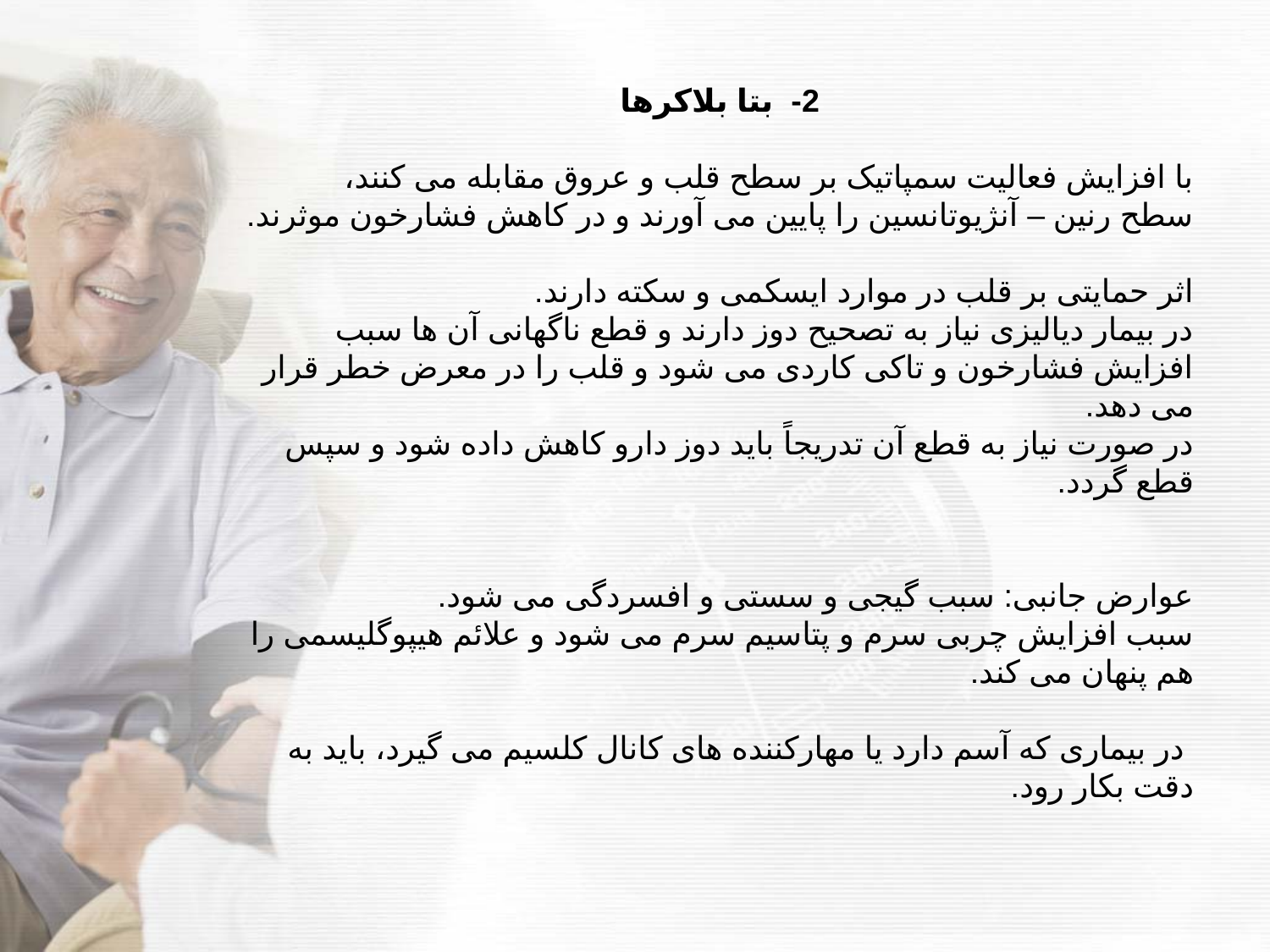

2-  بتا بلاکرها

با افزایش فعالیت سمپاتیک بر سطح قلب و عروق مقابله می کنند،
سطح رنین – آنژیوتانسین را پایین می آورند و در کاهش فشارخون موثرند.

اثر حمایتی بر قلب در موارد ایسکمی و سکته دارند.
در بیمار دیالیزی نیاز به تصحیح دوز دارند و قطع ناگهانی آن ها سبب افزایش فشارخون و تاکی کاردی می شود و قلب را در معرض خطر قرار می دهد.
در صورت نیاز به قطع آن تدریجاً باید دوز دارو کاهش داده شود و سپس قطع گردد.

عوارض جانبی: سبب گیجی و سستی و افسردگی می شود.
سبب افزایش چربی سرم و پتاسیم سرم می شود و علائم هیپوگلیسمی را هم پنهان می کند.

 در بیماری که آسم دارد یا مهارکننده های کانال کلسیم می گیرد، باید به دقت بکار رود.